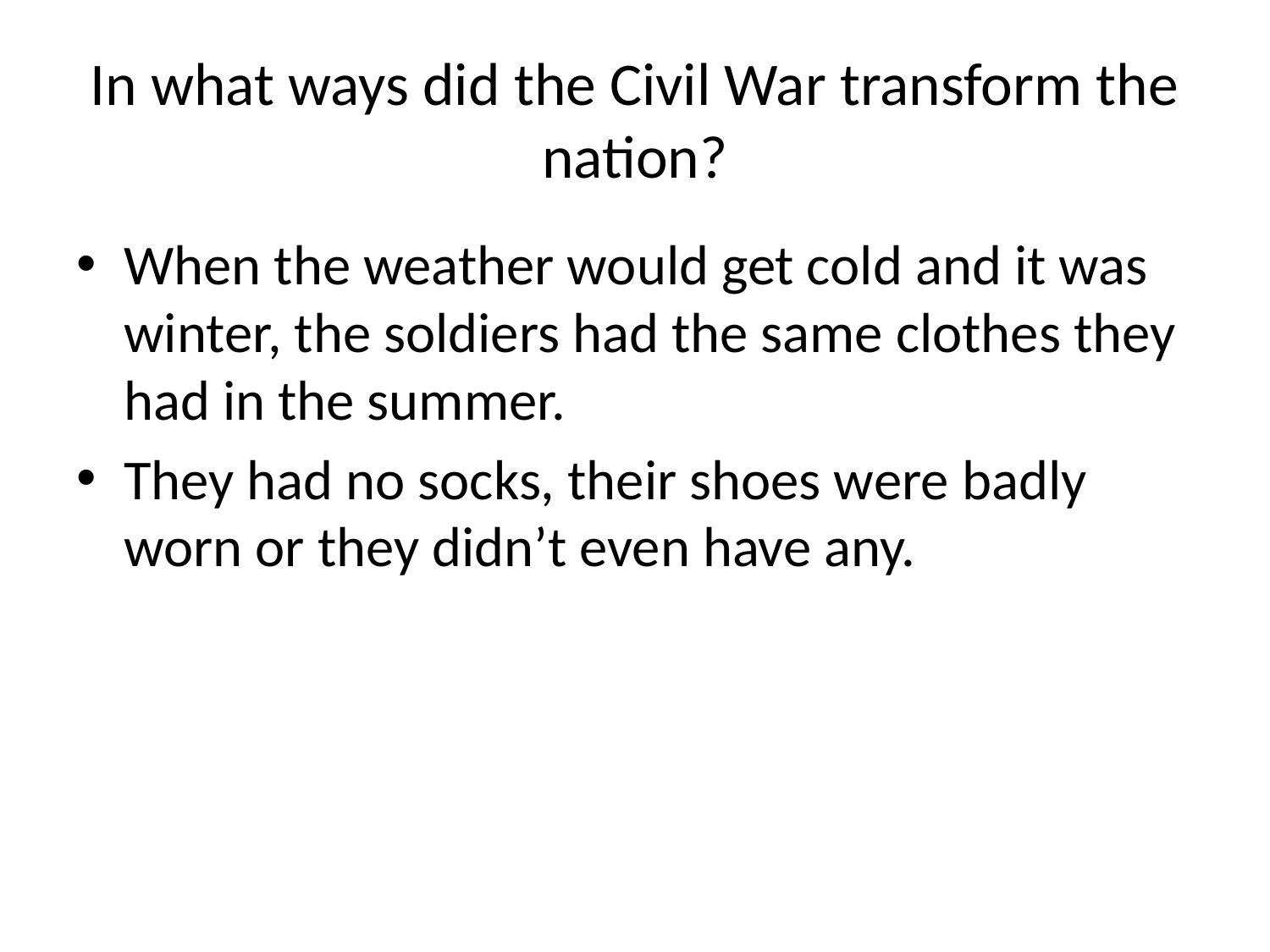

# In what ways did the Civil War transform the nation?
When the weather would get cold and it was winter, the soldiers had the same clothes they had in the summer.
They had no socks, their shoes were badly worn or they didn’t even have any.